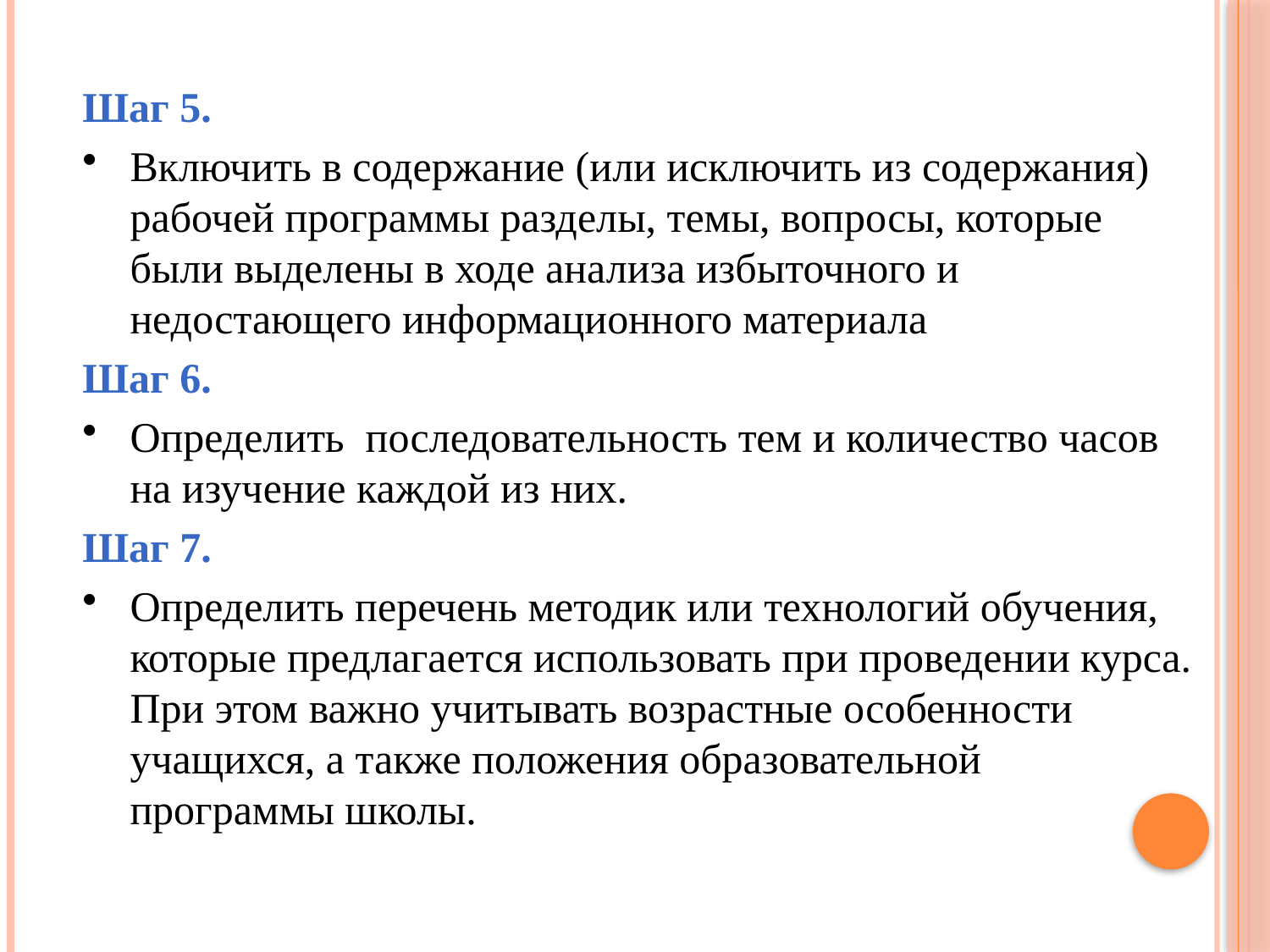

Шаг 5.
Включить в содержание (или исключить из содержания) рабочей программы разделы, темы, вопросы, которые были выделены в ходе анализа избыточного и недостающего информационного материала
Шаг 6.
Определить  последовательность тем и количество часов на изучение каждой из них.
Шаг 7.
Определить перечень методик или технологий обучения, которые предлагается использовать при проведении курса. При этом важно учитывать возрастные особенности учащихся, а также положения образовательной программы школы.